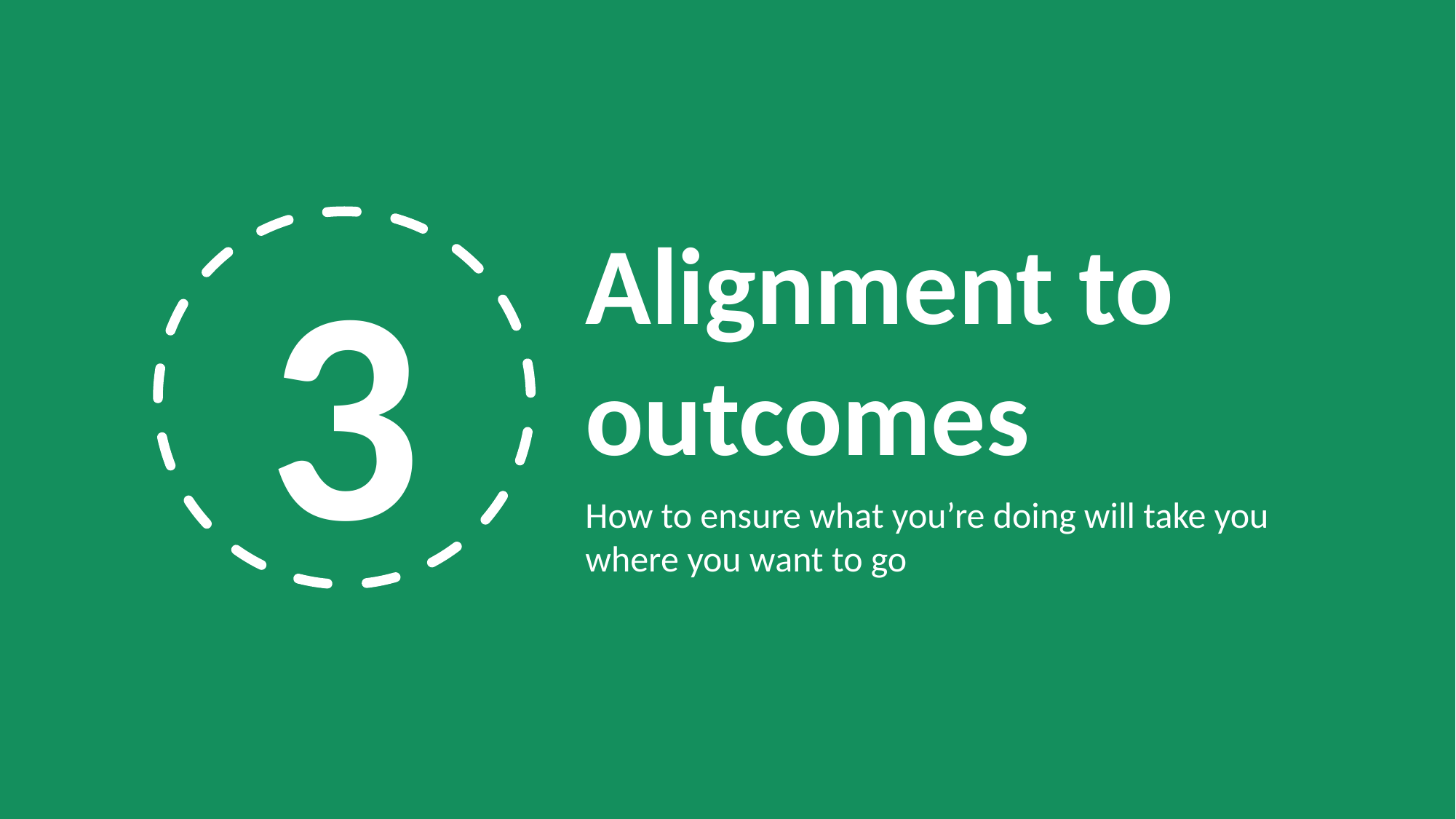

Alignment to outcomes
3
How to ensure what you’re doing will take you where you want to go